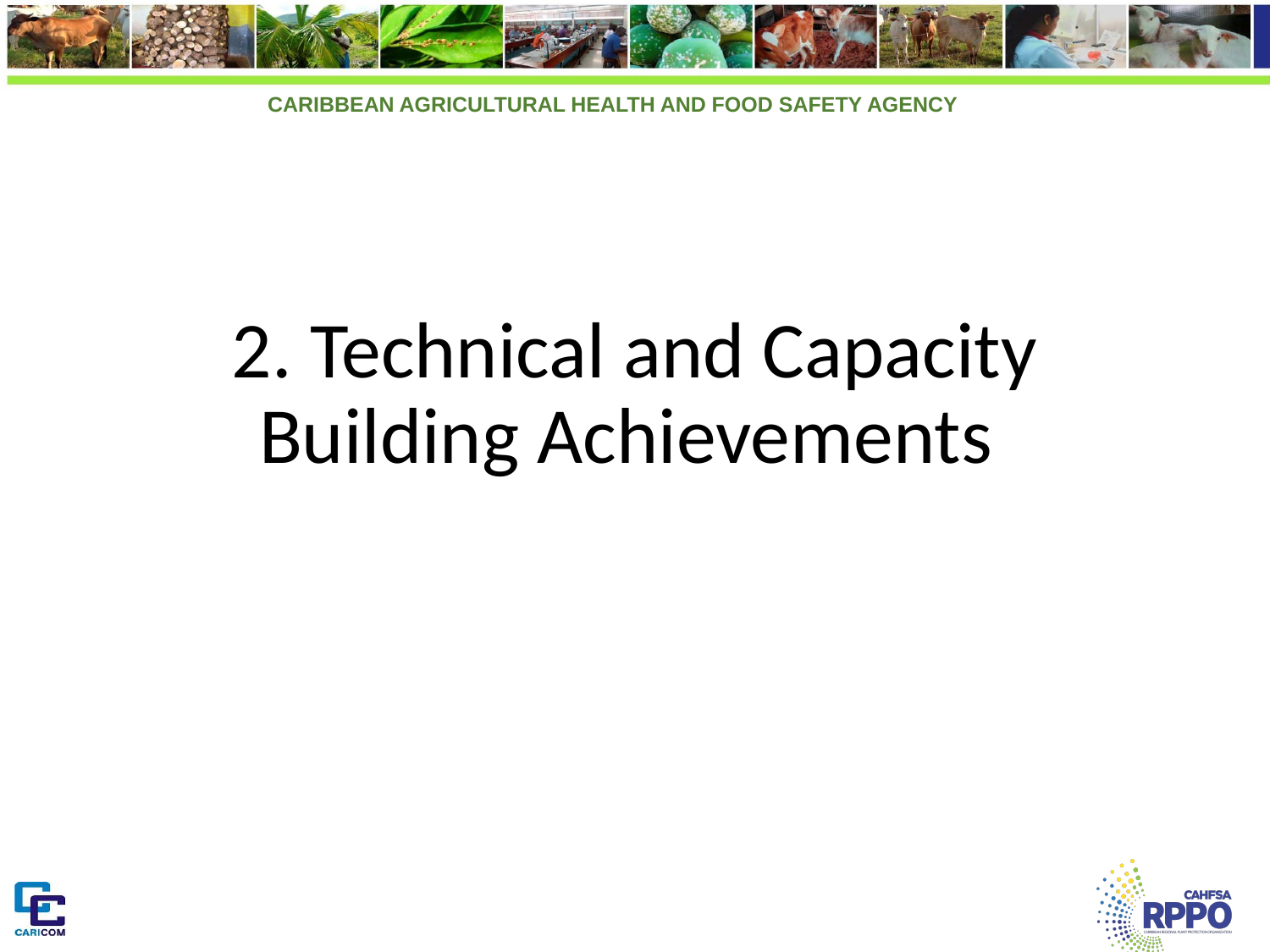

# 2. Technical and Capacity Building Achievements